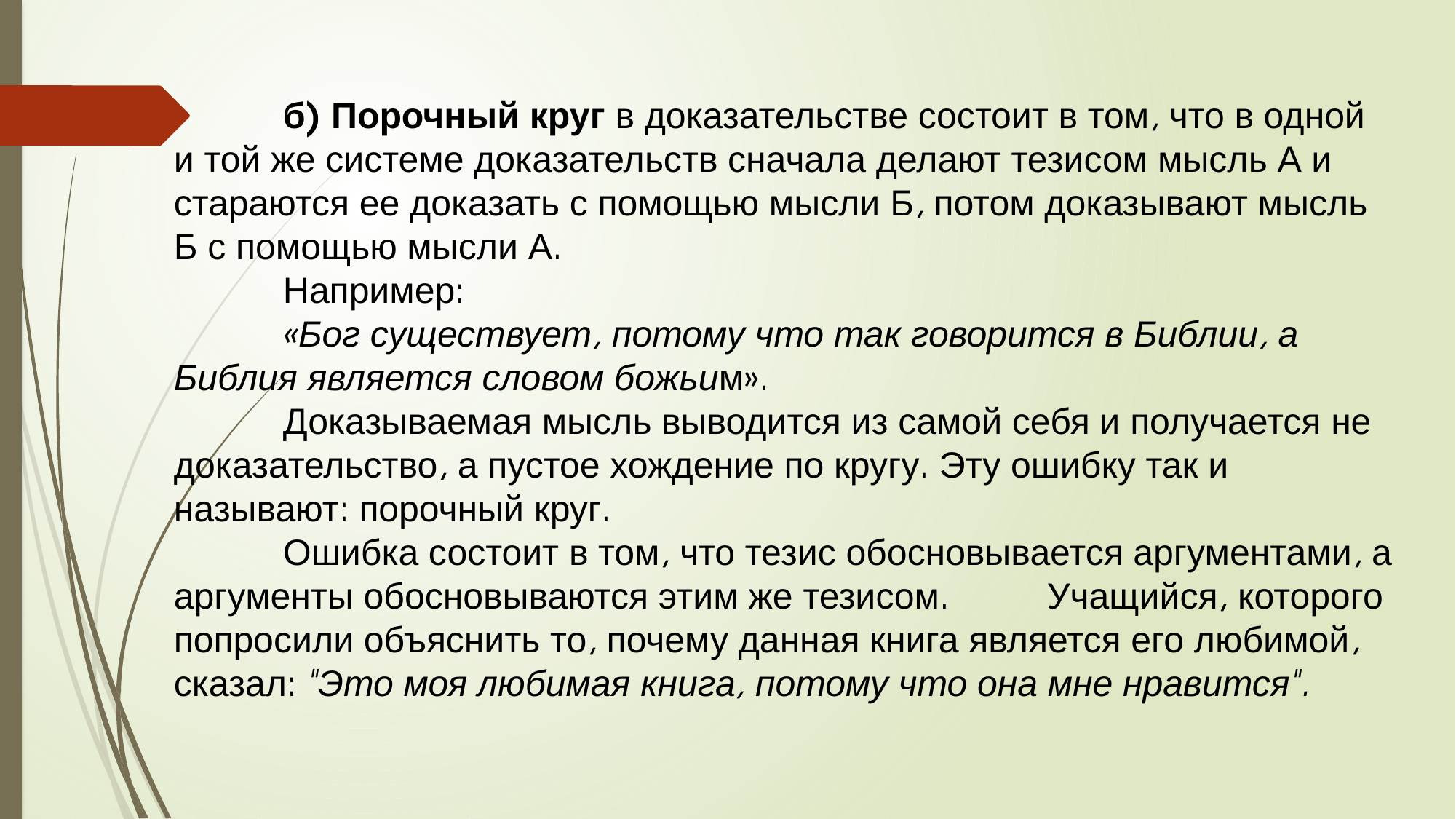

б) Порочный круг в доказательстве состоит в том, что в одной и той же системе доказательств сначала делают тезисом мысль А и стараются ее доказать с помощью мысли Б, потом доказывают мысль Б с помощью мысли А.
	Например:
	«Бог существует, потому что так говорится в Библии, а Библия является словом божьим».
	Доказываемая мысль выводится из самой себя и получается не доказательство, а пустое хождение по кругу. Эту ошибку так и называют: порочный круг.
	Ошибка состоит в том, что тезис обосновывается аргументами, а аргументы обосновываются этим же тезисом. 	Учащийся, которого попросили объяснить то, почему данная книга является его любимой, сказал: "Это моя любимая книга, потому что она мне нравится".